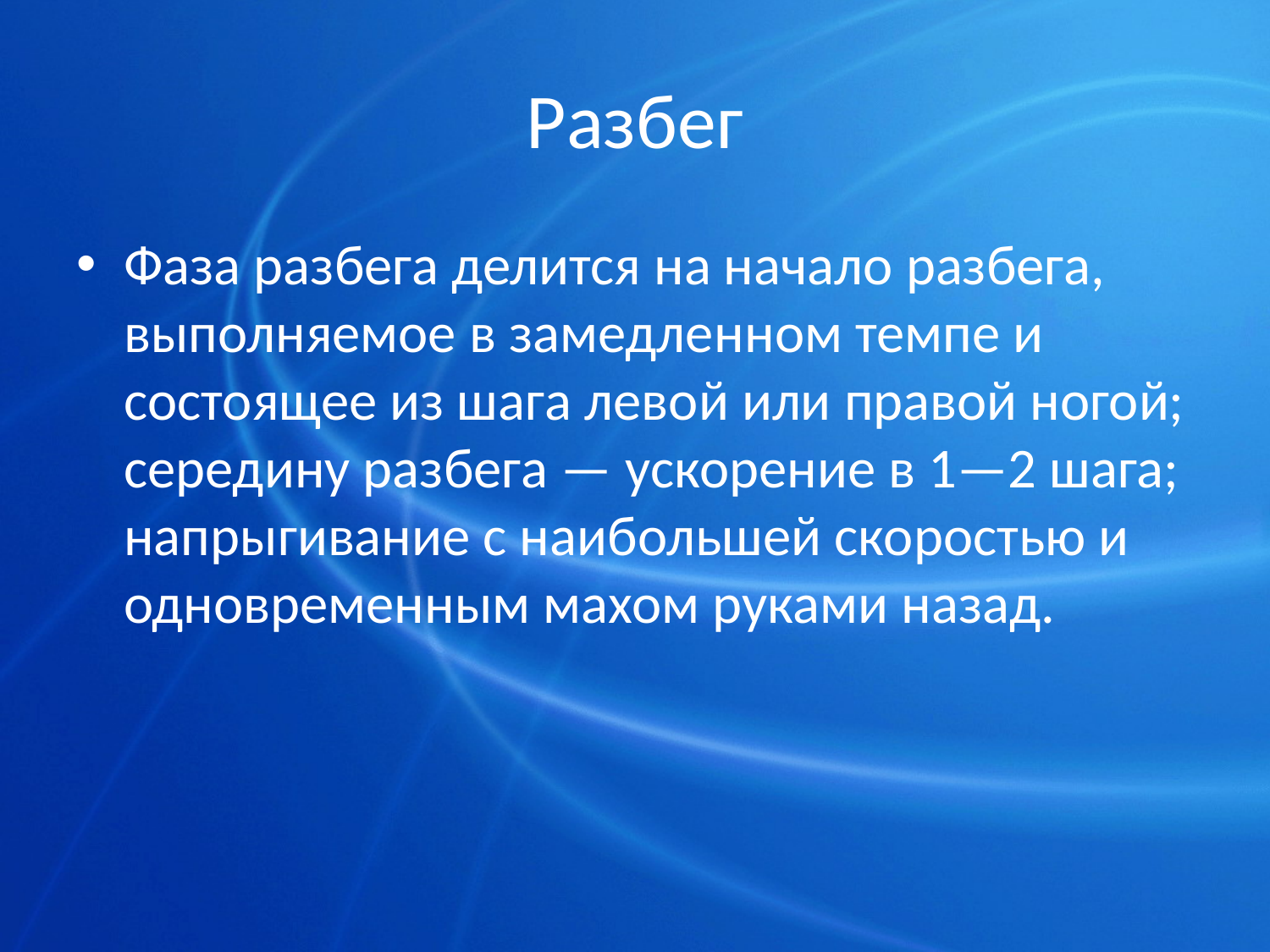

# Разбег
Фаза разбега делится на начало разбега, выполняемое в замедлен­ном темпе и состоящее из шага ле­вой или правой ногой; середину разбега — ускорение в 1—2 шага; напрыгивание с наибольшей ско­ростью и одновременным махом руками назад.